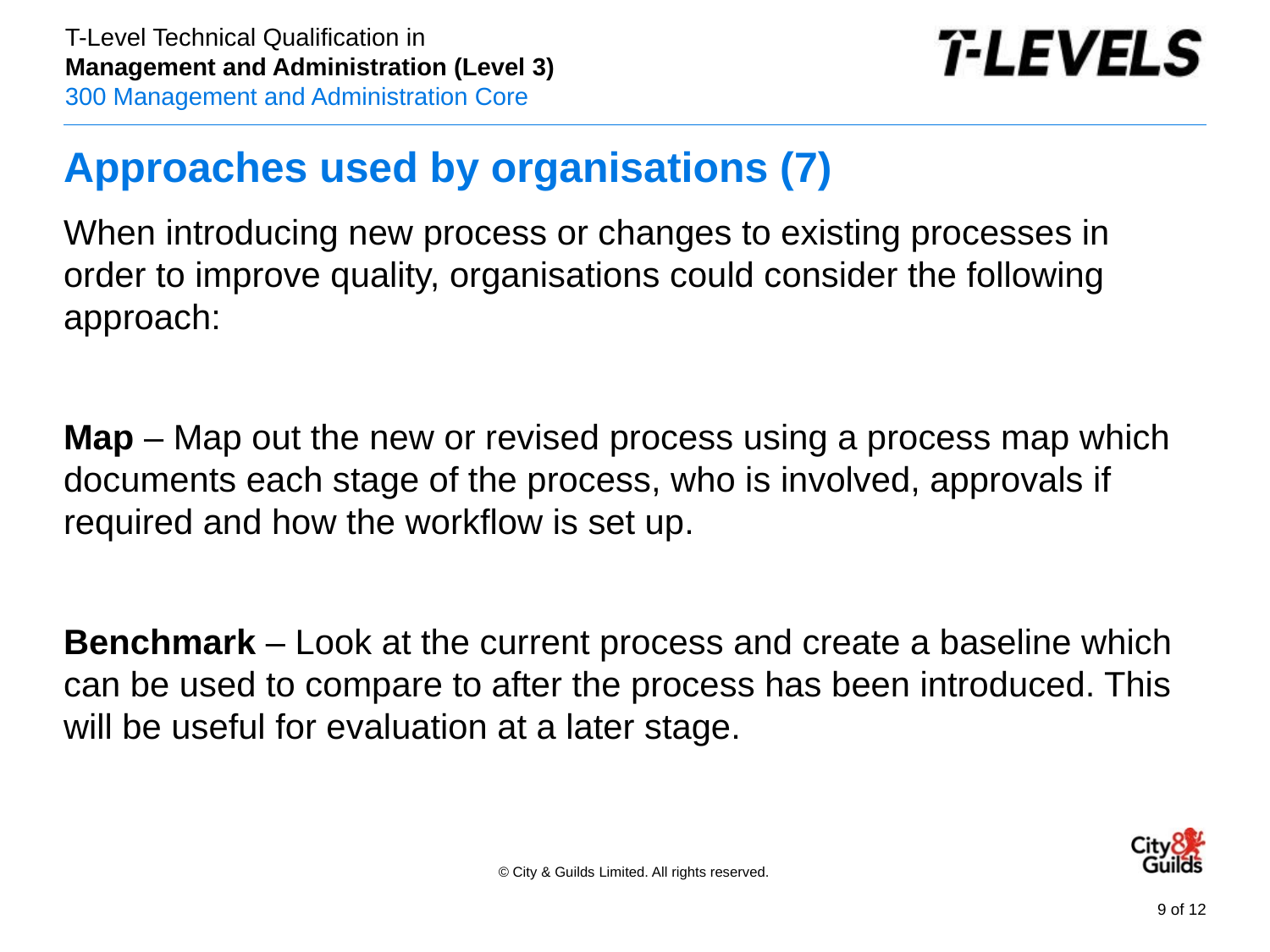

# Approaches used by organisations (7)
When introducing new process or changes to existing processes in order to improve quality, organisations could consider the following approach:

Map – Map out the new or revised process using a process map which documents each stage of the process, who is involved, approvals if required and how the workflow is set up.

Benchmark – Look at the current process and create a baseline which can be used to compare to after the process has been introduced. This will be useful for evaluation at a later stage.